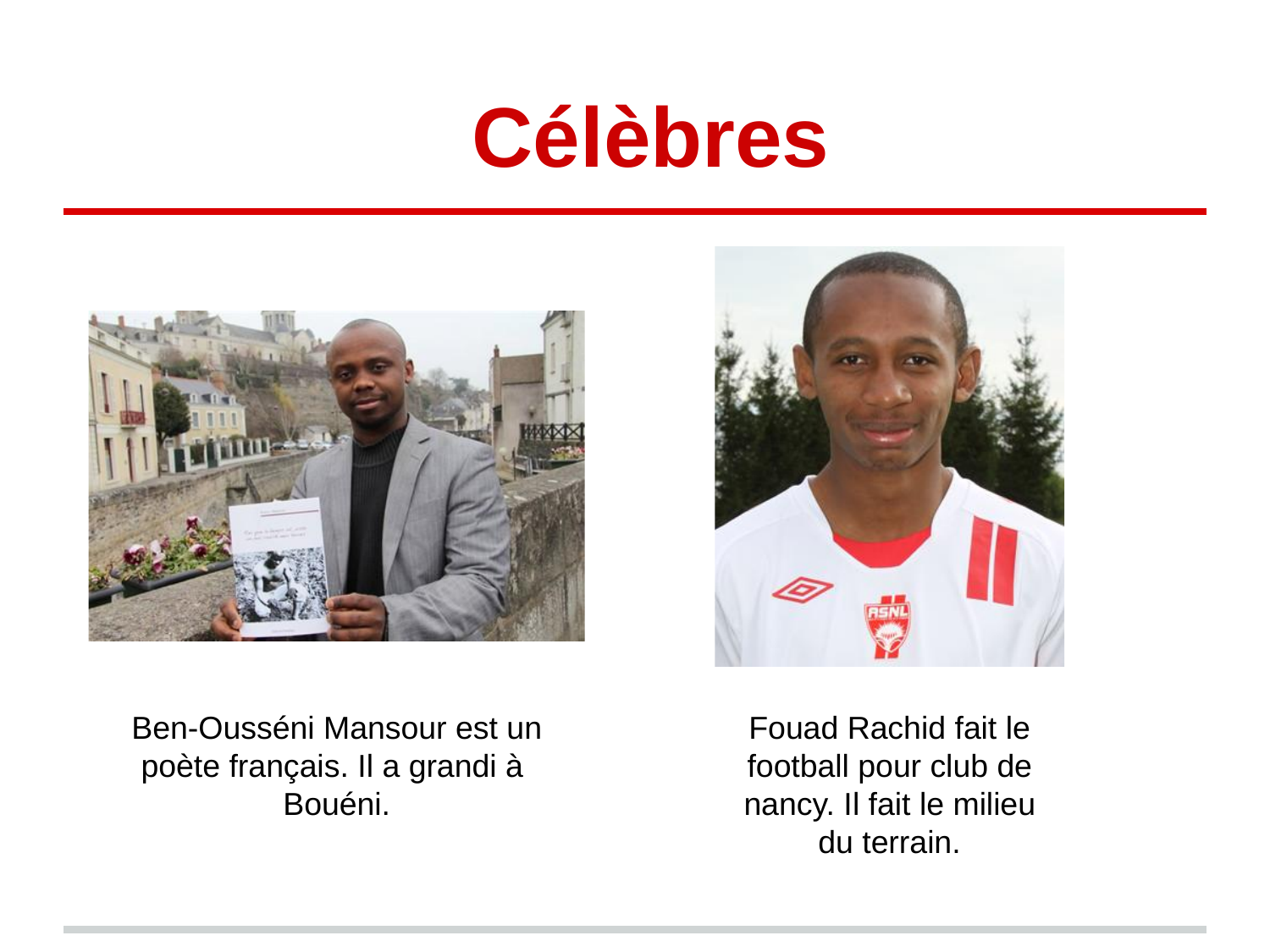

# Célèbres

Ben-Ousséni Mansour est un poète français. Il a grandi à  Bouéni.
Fouad Rachid fait le football pour club de nancy. Il fait le milieu du terrain.